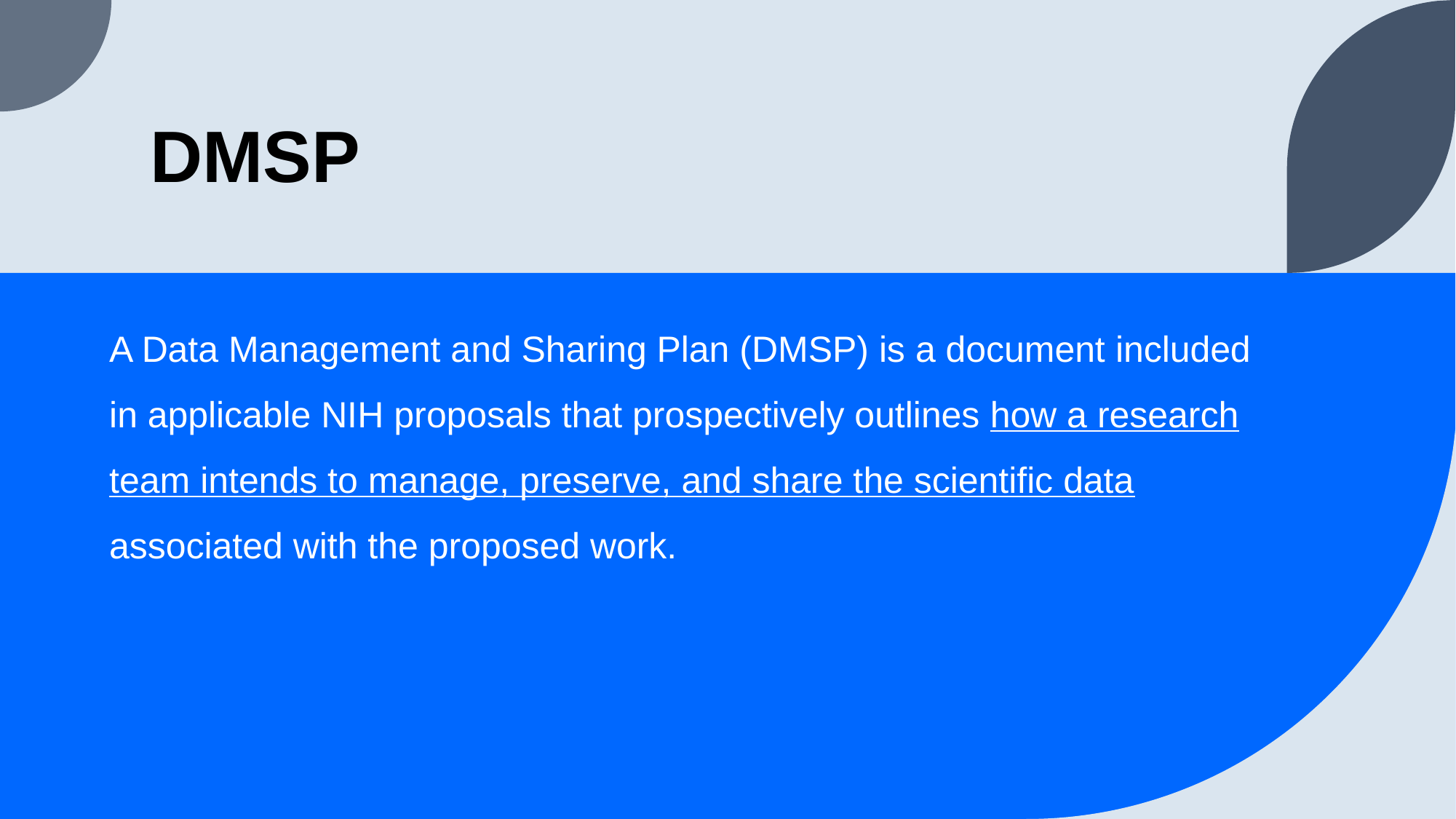

# DMSP
A Data Management and Sharing Plan (DMSP) is a document included in applicable NIH proposals that prospectively outlines how a research team intends to manage, preserve, and share the scientific data associated with the proposed work.